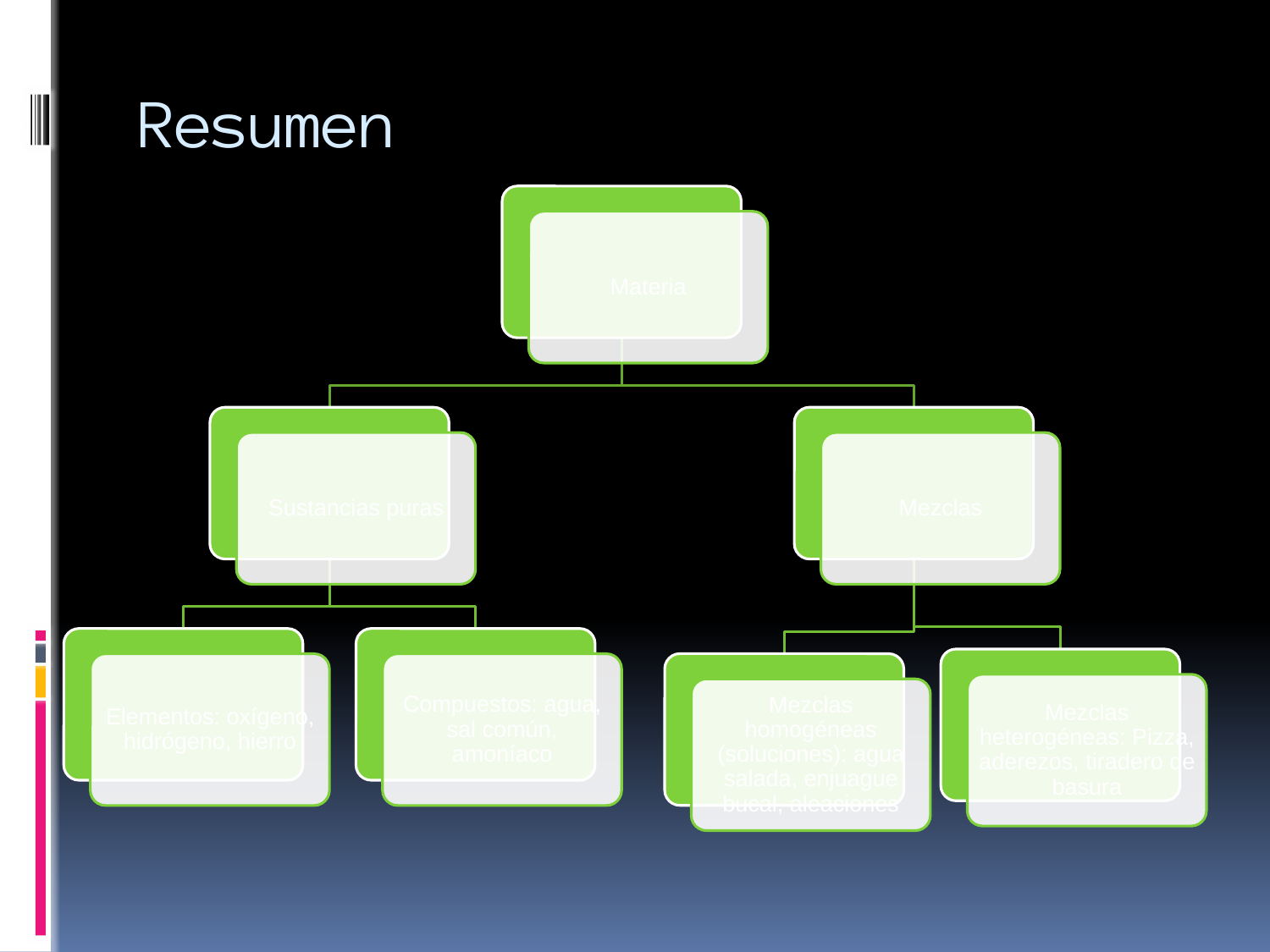

# Resumen
Materia
Sustancias puras
Elementos: oxígeno, hidrógeno, hierro
Compuestos: agua, sal común, amoníaco
Mezclas
Mezclas heterogéneas: Pizza, aderezos, tiradero de basura
Mezclas homogéneas (soluciones): agua salada, enjuague bucal, aleaciones